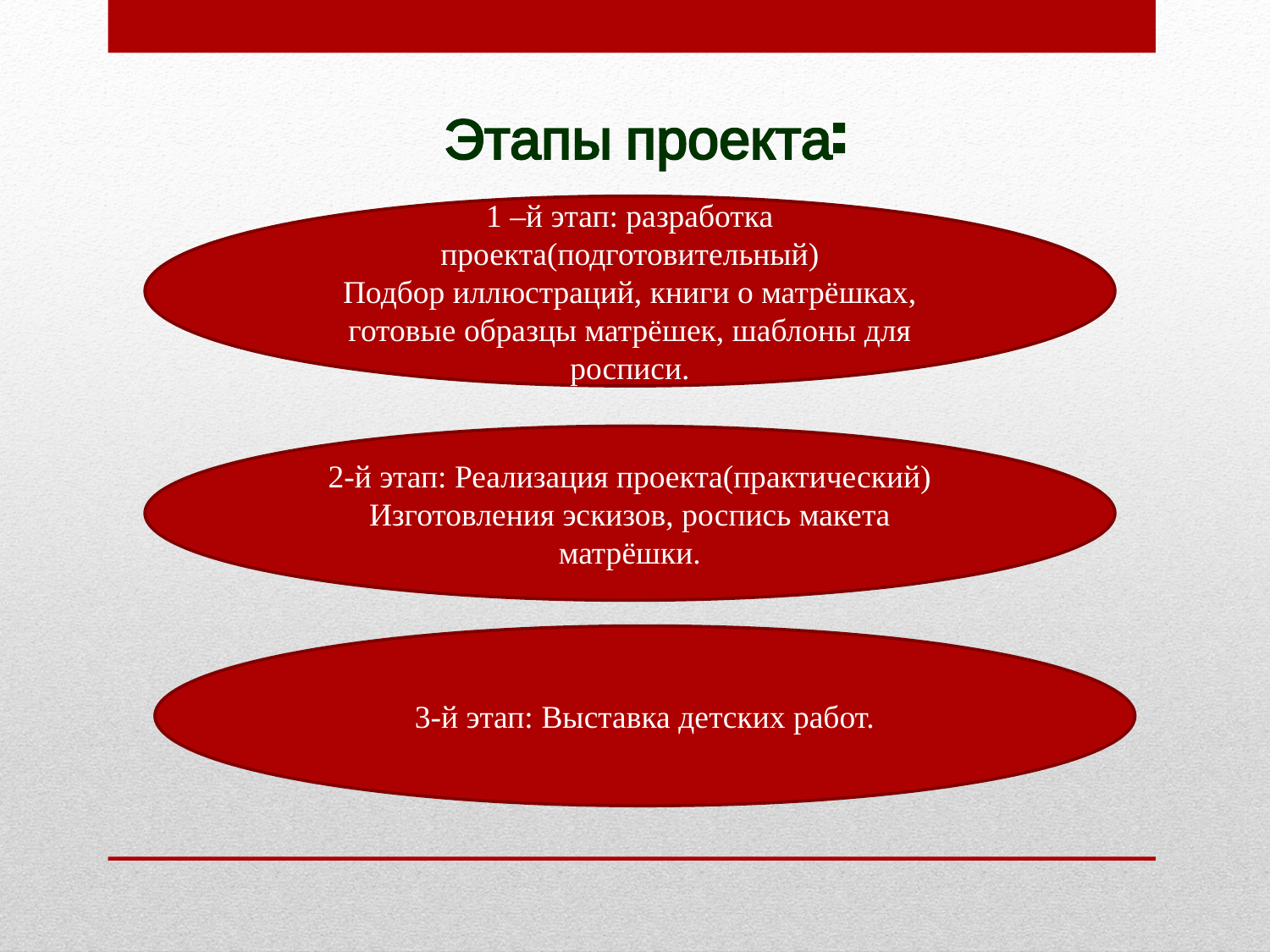

Этапы проекта:

1 –й этап: разработка проекта(подготовительный)
Подбор иллюстраций, книги о матрёшках, готовые образцы матрёшек, шаблоны для росписи.
2-й этап: Реализация проекта(практический)
Изготовления эскизов, роспись макета матрёшки.
3-й этап: Выставка детских работ.